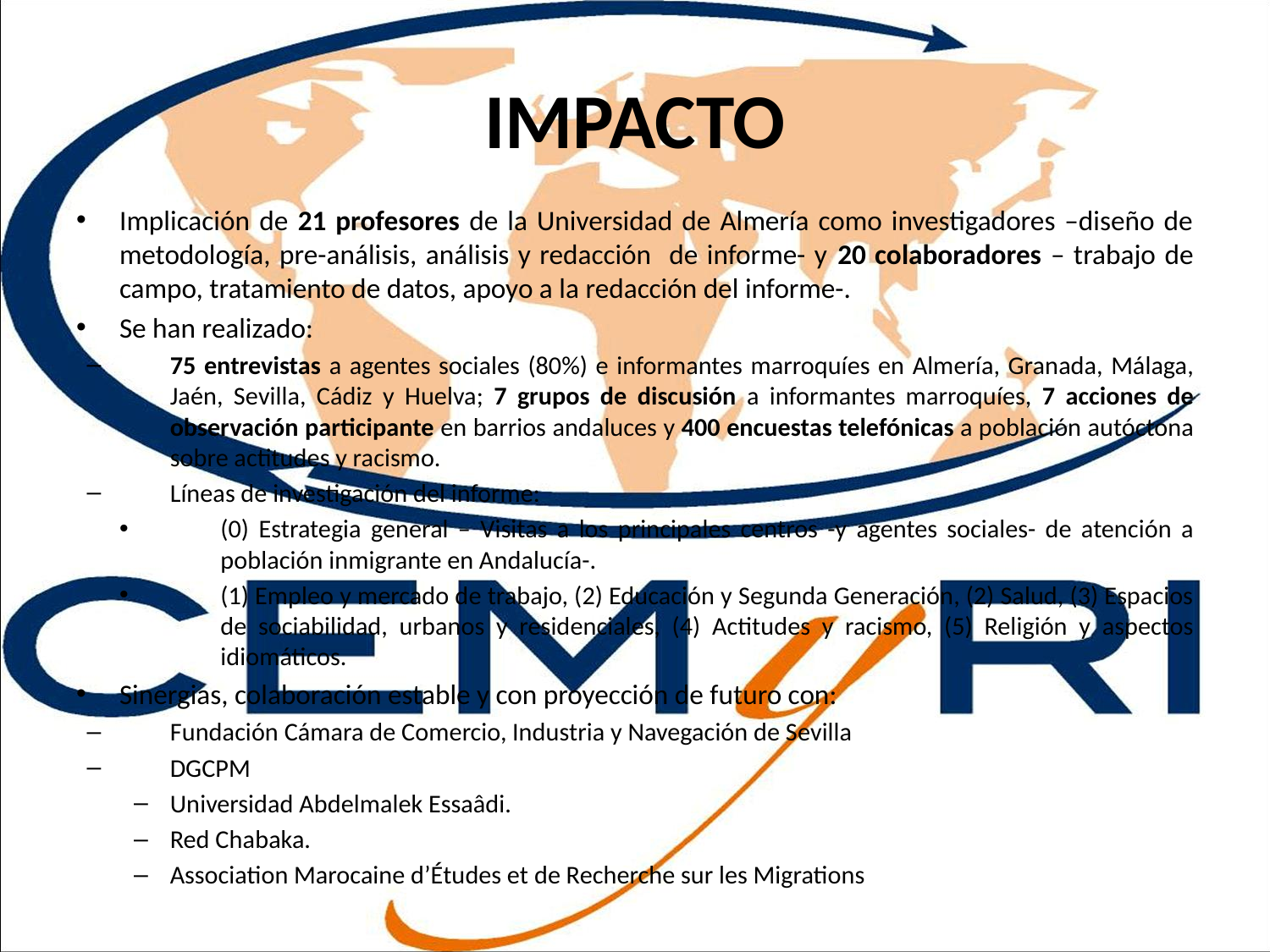

# IMPACTO
Implicación de 21 profesores de la Universidad de Almería como investigadores –diseño de metodología, pre-análisis, análisis y redacción  de informe- y 20 colaboradores – trabajo de campo, tratamiento de datos, apoyo a la redacción del informe-.
Se han realizado:
75 entrevistas a agentes sociales (80%) e informantes marroquíes en Almería, Granada, Málaga, Jaén, Sevilla, Cádiz y Huelva; 7 grupos de discusión a informantes marroquíes, 7 acciones de observación participante en barrios andaluces y 400 encuestas telefónicas a población autóctona sobre actitudes y racismo.
Líneas de investigación del informe:
(0) Estrategia general – Visitas a los principales centros -y agentes sociales- de atención a población inmigrante en Andalucía-.
(1) Empleo y mercado de trabajo, (2) Educación y Segunda Generación, (2) Salud, (3) Espacios de sociabilidad, urbanos y residenciales, (4) Actitudes y racismo, (5) Religión y aspectos idiomáticos.
Sinergias, colaboración estable y con proyección de futuro con:
Fundación Cámara de Comercio, Industria y Navegación de Sevilla
DGCPM
Universidad Abdelmalek Essaâdi.
Red Chabaka.
Association Marocaine d’Études et de Recherche sur les Migrations